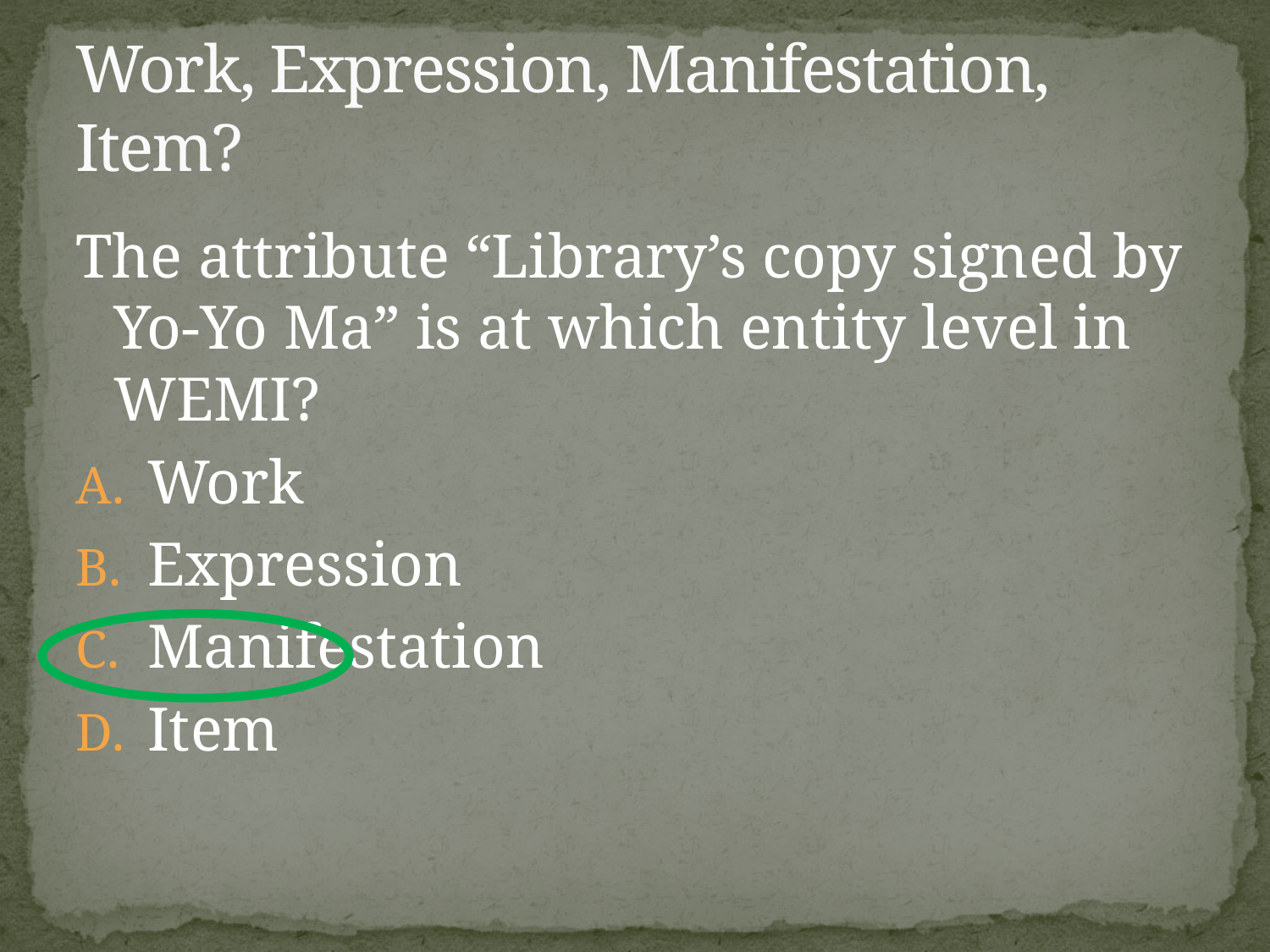

# Work, Expression, Manifestation, Item?
The attribute “Library’s copy signed by Yo-Yo Ma” is at which entity level in WEMI?
Work
Expression
Manifestation
Item